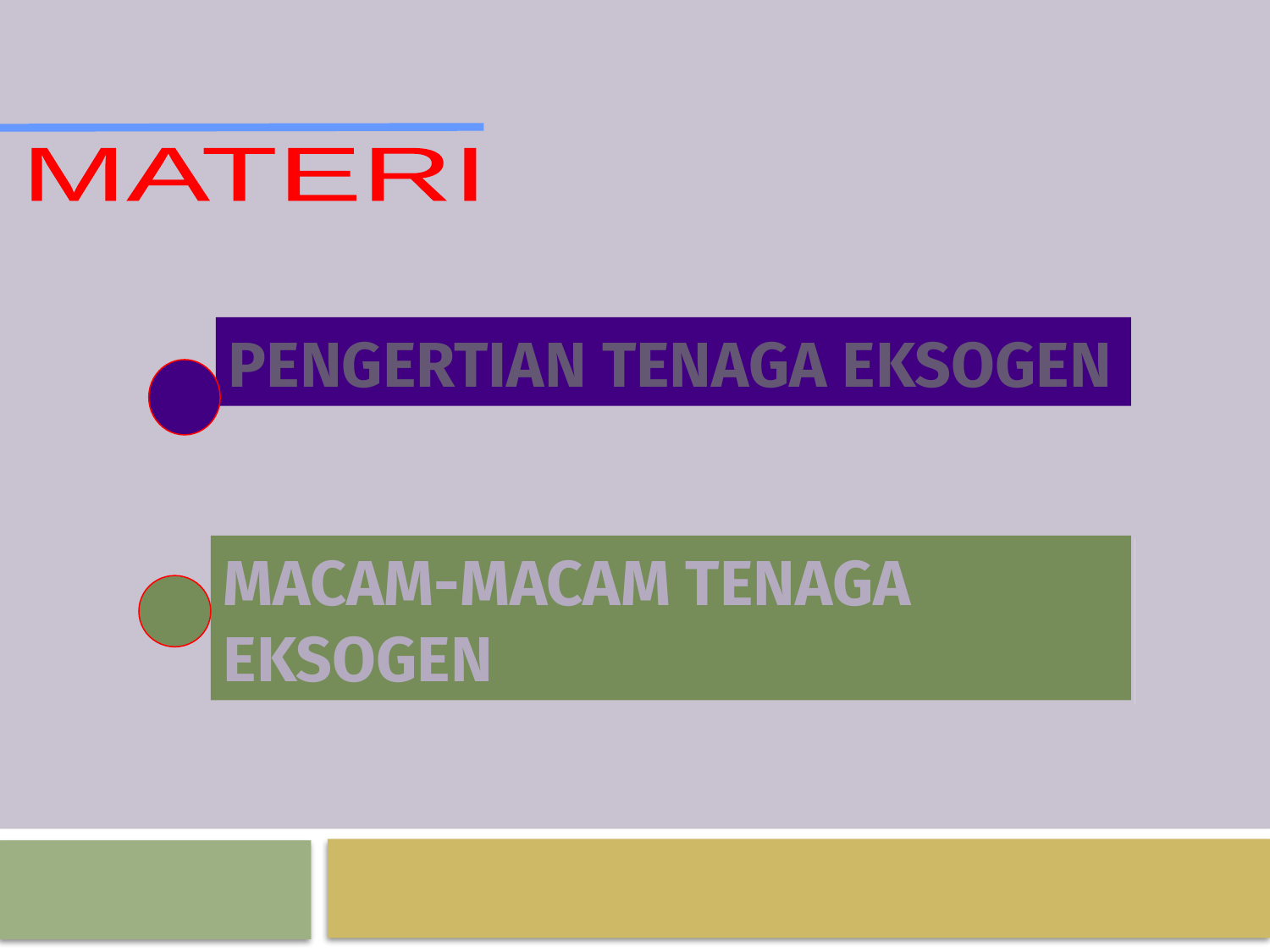

MATERI
PENGERTIAN TENAGA EKSOGEN

MACAM-MACAM TENAGA EKSOGEN